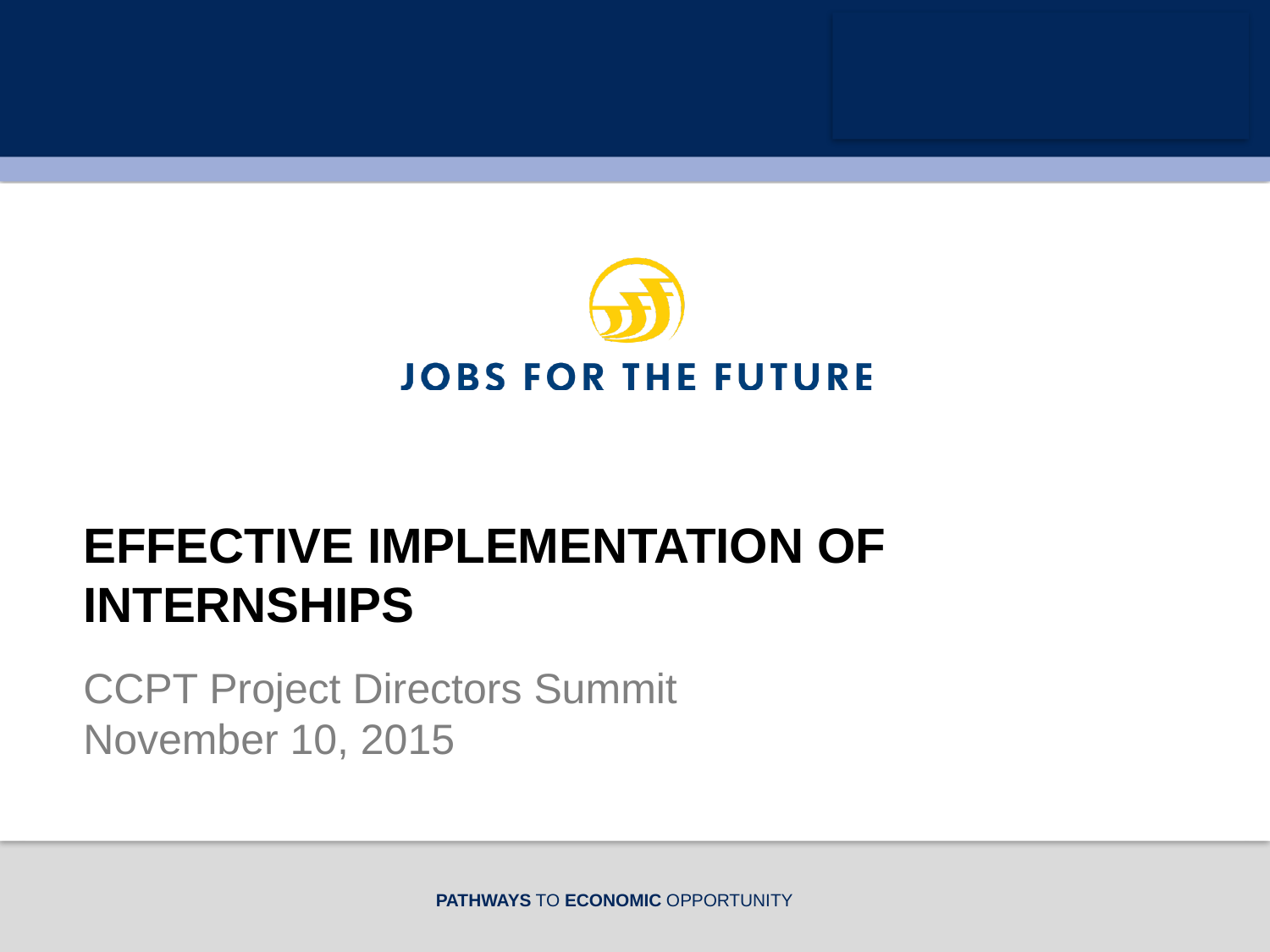

Effective Implementation of Internships
# CCPT Project Directors Summit November 10, 2015